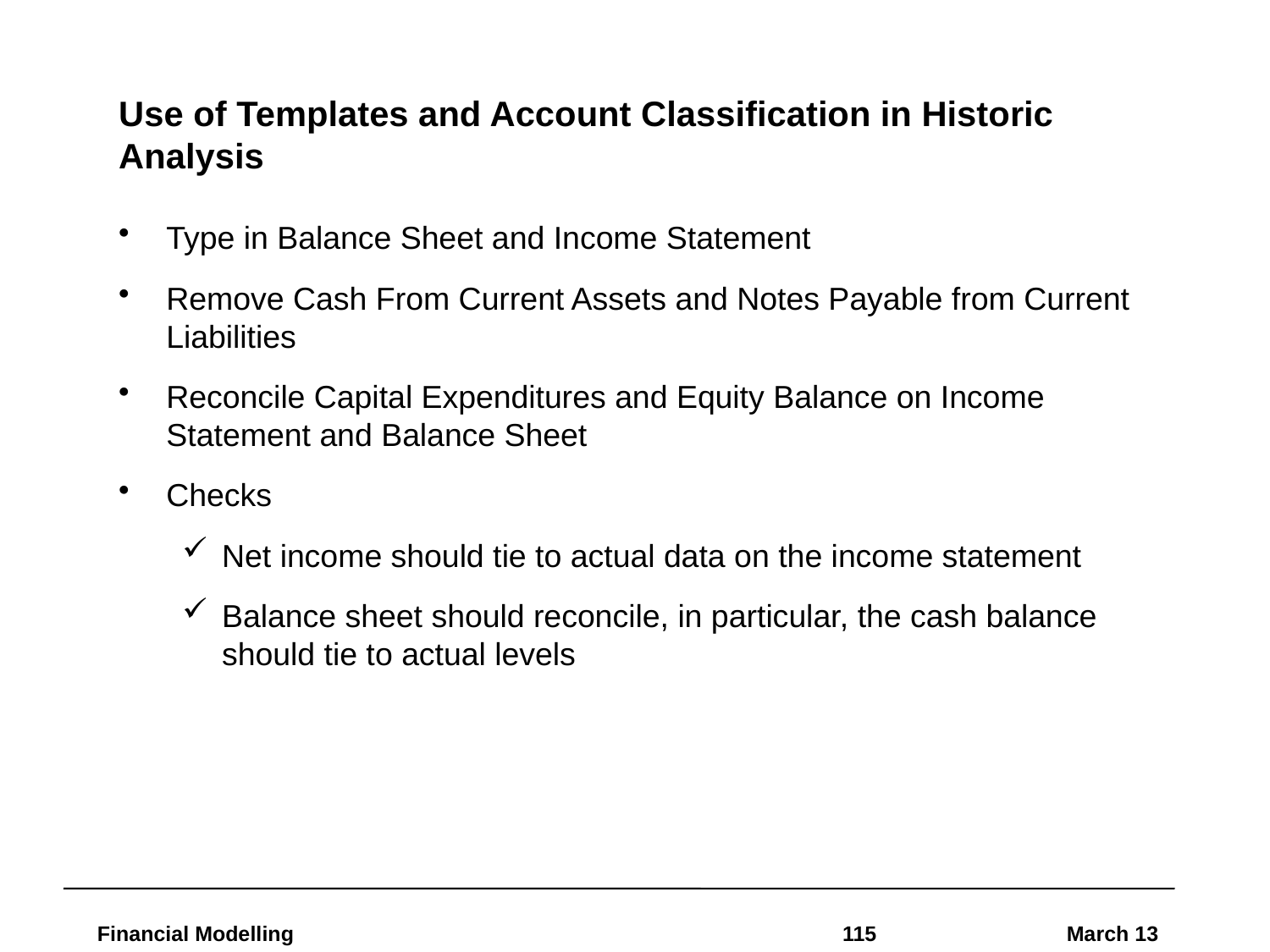

# Use of Templates and Account Classification in Historic Analysis
Type in Balance Sheet and Income Statement
Remove Cash From Current Assets and Notes Payable from Current Liabilities
Reconcile Capital Expenditures and Equity Balance on Income Statement and Balance Sheet
Checks
Net income should tie to actual data on the income statement
Balance sheet should reconcile, in particular, the cash balance should tie to actual levels